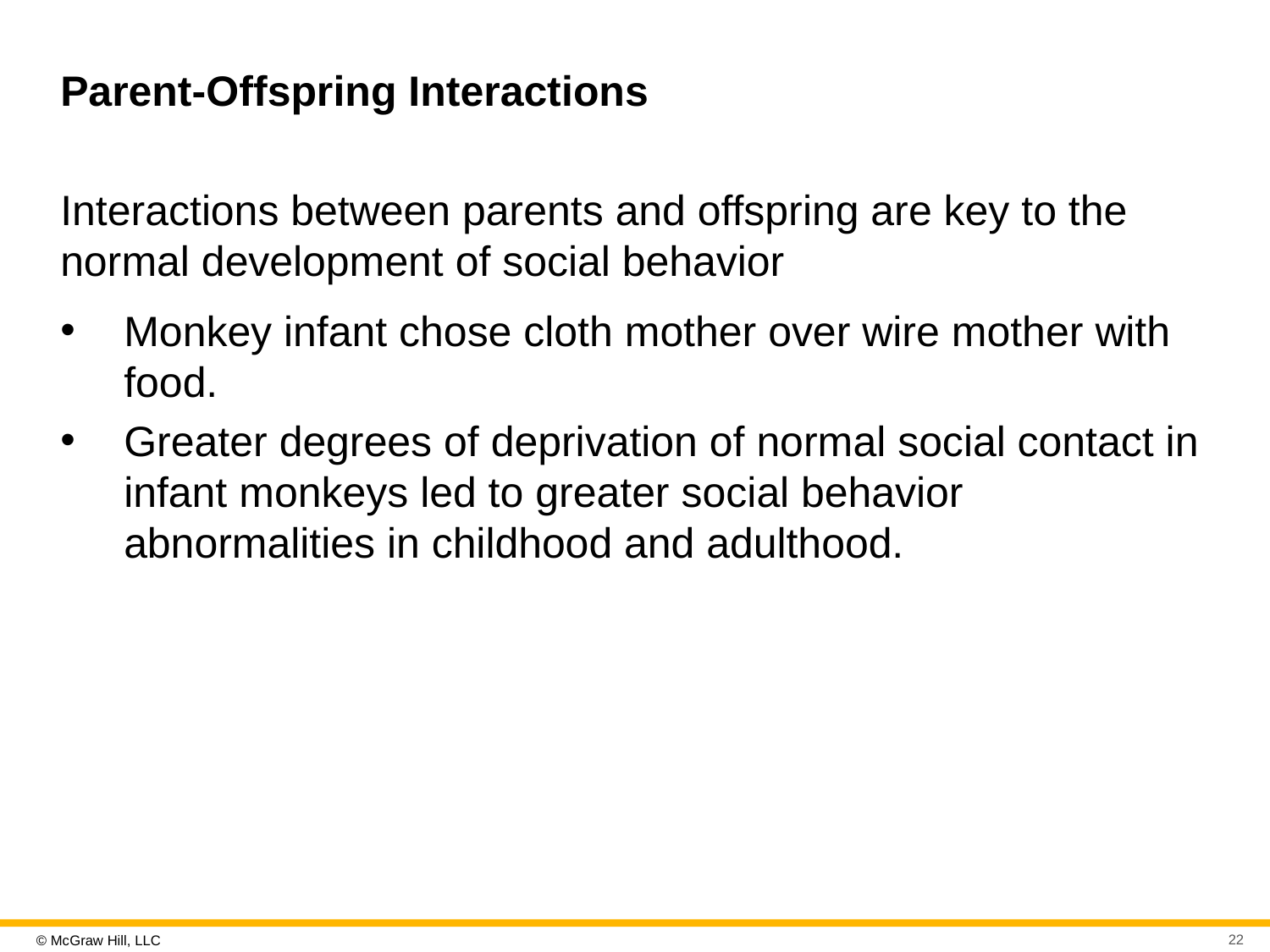

# Parent-Offspring Interactions
Interactions between parents and offspring are key to the normal development of social behavior
Monkey infant chose cloth mother over wire mother with food.
Greater degrees of deprivation of normal social contact in infant monkeys led to greater social behavior abnormalities in childhood and adulthood.
22